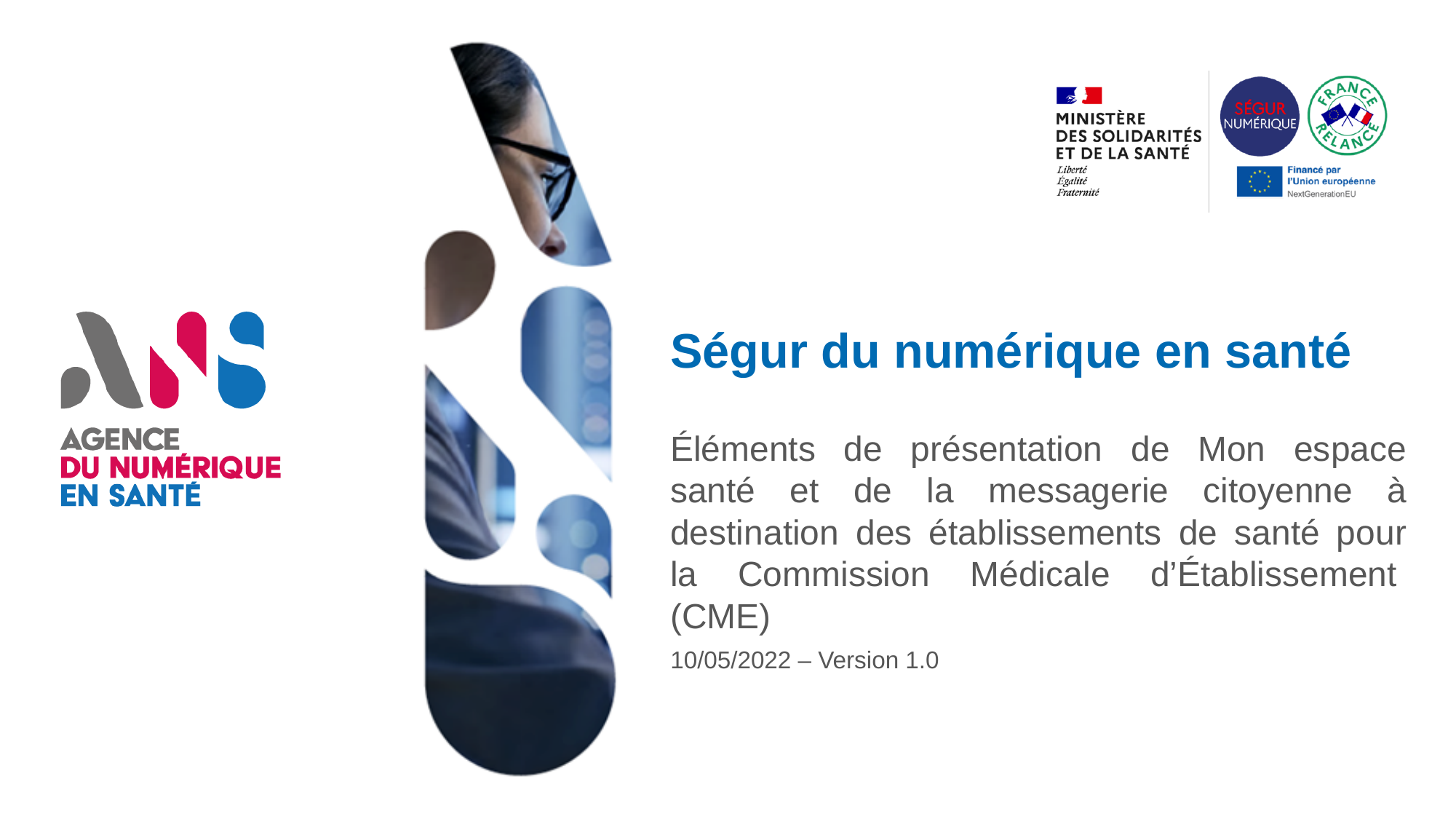

# Ségur du numérique en santé
Éléments de présentation de Mon espace santé et de la messagerie citoyenne à destination des établissements de santé pour la Commission Médicale d’Établissement  (CME)
10/05/2022 – Version 1.0